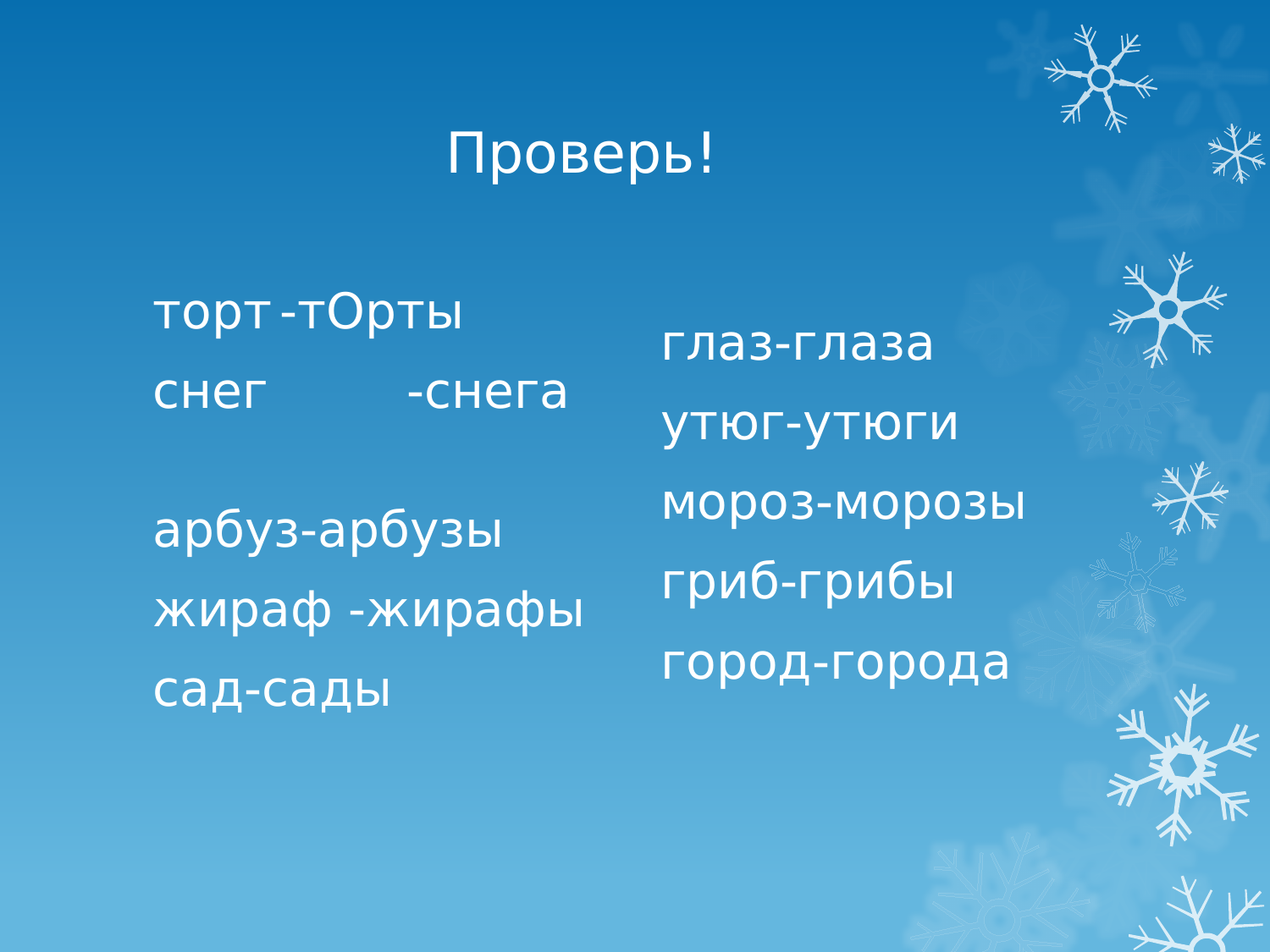

# Проверь!
глаз-глаза
утюг-утюги
мороз-морозы
гриб-грибы
город-города
торт	-тОрты
снег 	-снега
арбуз-арбузы
жираф -жирафы
сад-сады